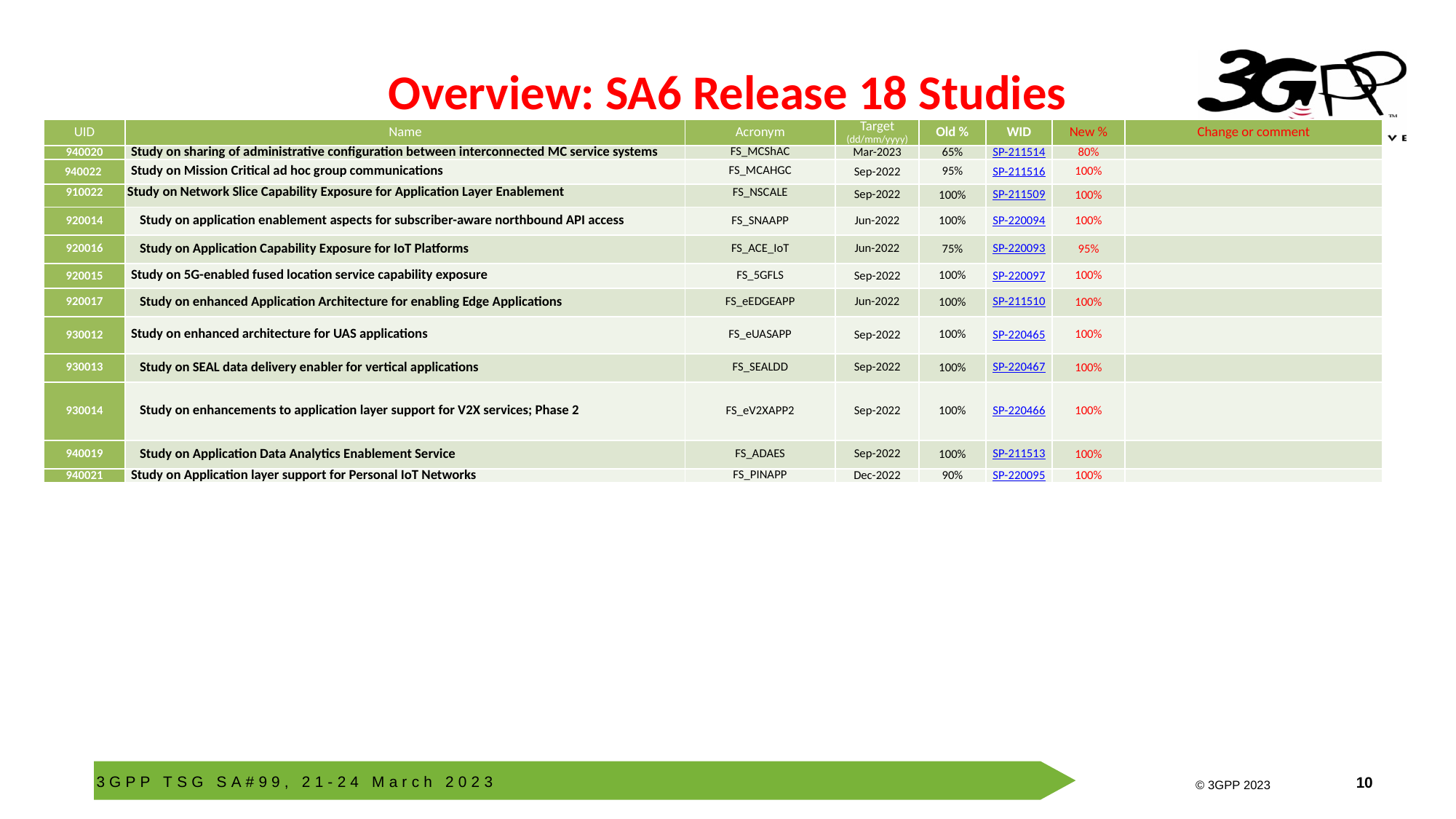

# Overview: SA6 Release 18 Studies
| UID | Name | Acronym | Target (dd/mm/yyyy) | Old % | WID | New % | Change or comment |
| --- | --- | --- | --- | --- | --- | --- | --- |
| 940020 | Study on sharing of administrative configuration between interconnected MC service systems | FS\_MCShAC | Mar-2023 | 65% | SP-211514 | 80% |  |
| 940022 | Study on Mission Critical ad hoc group communications | FS\_MCAHGC | Sep-2022 | 95% | SP-211516 | 100% |  |
| 910022 | Study on Network Slice Capability Exposure for Application Layer Enablement | FS\_NSCALE | Sep-2022 | 100% | SP-211509 | 100% |  |
| 920014 | Study on application enablement aspects for subscriber-aware northbound API access | FS\_SNAAPP | Jun-2022 | 100% | SP-220094 | 100% |  |
| 920016 | Study on Application Capability Exposure for IoT Platforms | FS\_ACE\_IoT | Jun-2022 | 75% | SP-220093 | 95% |  |
| 920015 | Study on 5G-enabled fused location service capability exposure | FS\_5GFLS | Sep-2022 | 100% | SP-220097 | 100% |  |
| 920017 | Study on enhanced Application Architecture for enabling Edge Applications | FS\_eEDGEAPP | Jun-2022 | 100% | SP-211510 | 100% |  |
| 930012 | Study on enhanced architecture for UAS applications | FS\_eUASAPP | Sep-2022 | 100% | SP-220465 | 100% |  |
| 930013 | Study on SEAL data delivery enabler for vertical applications | FS\_SEALDD | Sep-2022 | 100% | SP-220467 | 100% |  |
| 930014 | Study on enhancements to application layer support for V2X services; Phase 2 | FS\_eV2XAPP2 | Sep-2022 | 100% | SP-220466 | 100% |  |
| 940019 | Study on Application Data Analytics Enablement Service | FS\_ADAES | Sep-2022 | 100% | SP-211513 | 100% |  |
| 940021 | Study on Application layer support for Personal IoT Networks | FS\_PINAPP | Dec-2022 | 90% | SP-220095 | 100% |  |